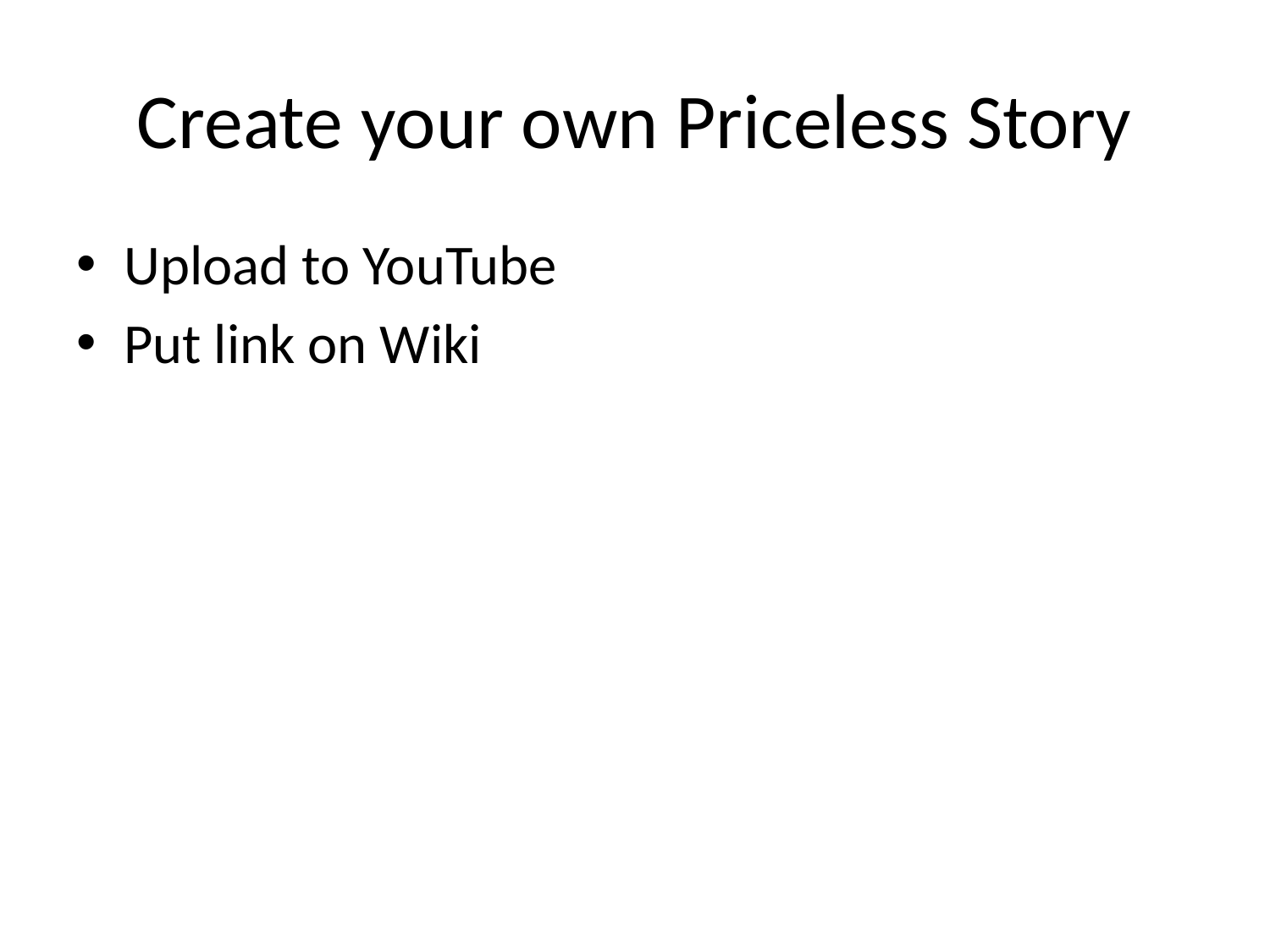

# Create your own Priceless Story
Upload to YouTube
Put link on Wiki